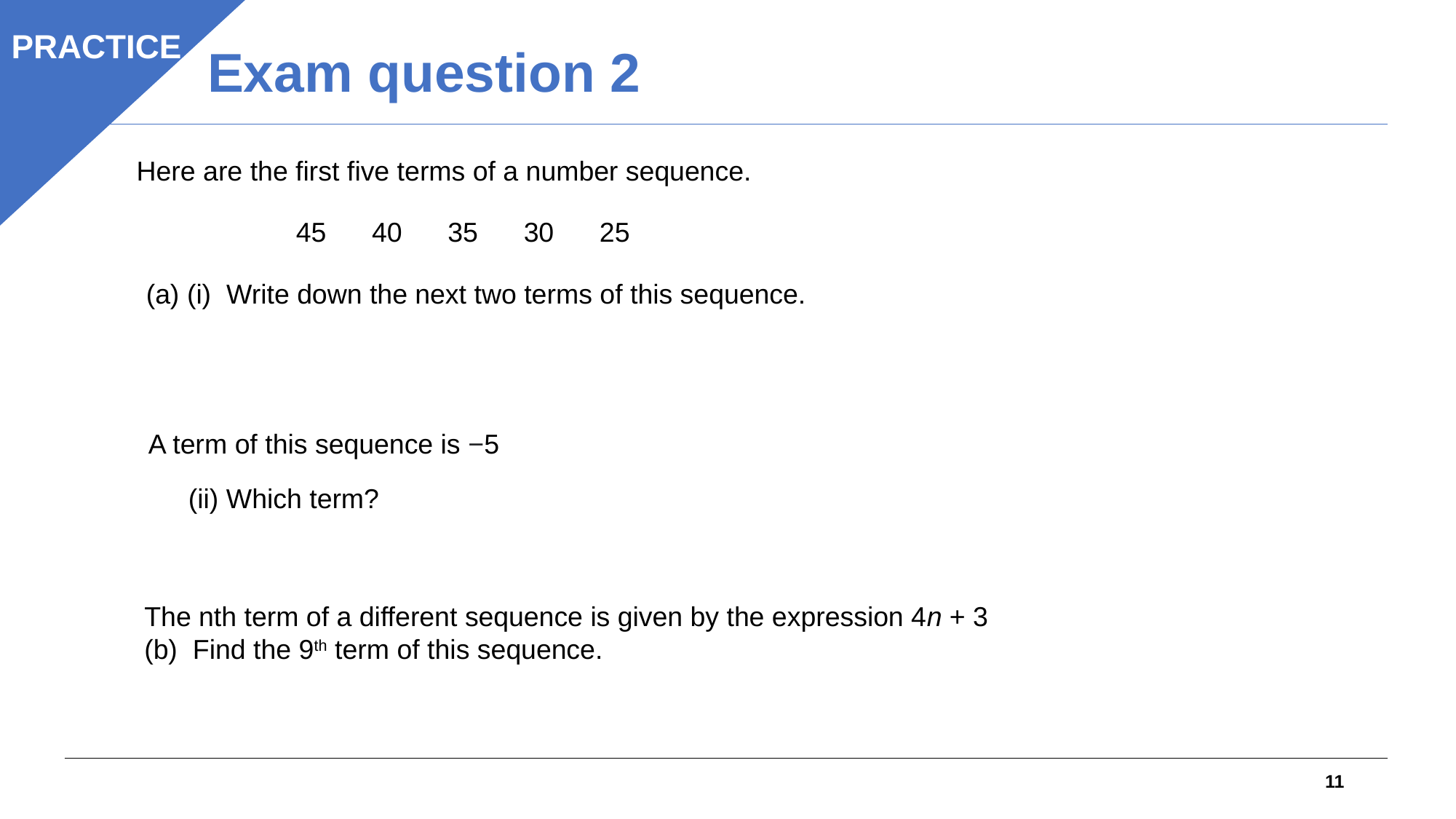

Exam question 2
PRACTICE
Here are the first five terms of a number sequence.
45      40      35      30      25
(a) (i)  Write down the next two terms of this sequence.
A term of this sequence is −5
(ii) Which term?
The nth term of a different sequence is given by the expression 4n + 3
(b)  Find the 9th term of this sequence.
11